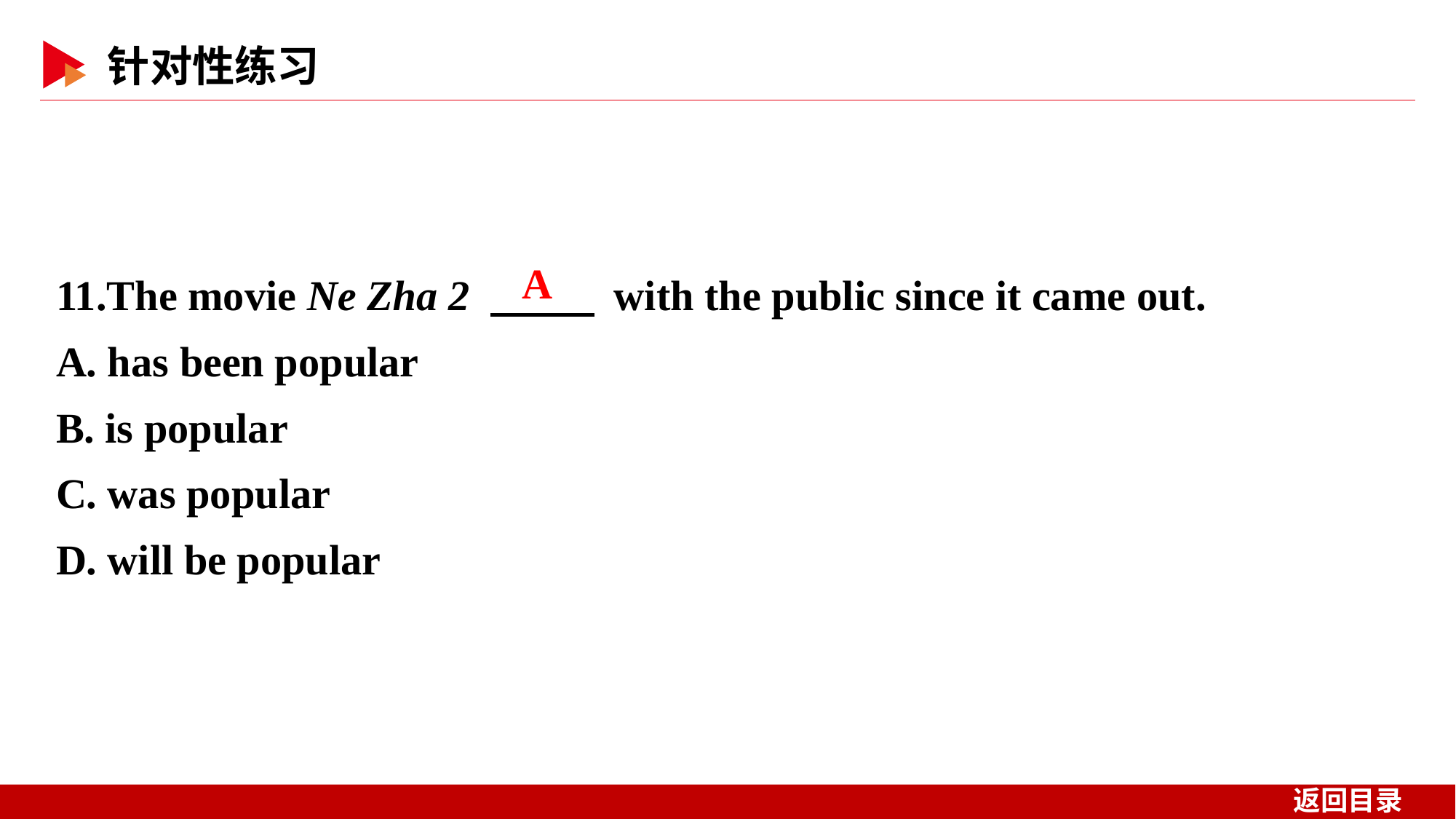

11.The movie Ne Zha 2 　  　 with the public since it came out.
A. has been popular
B. is popular
C. was popular
D. will be popular
A